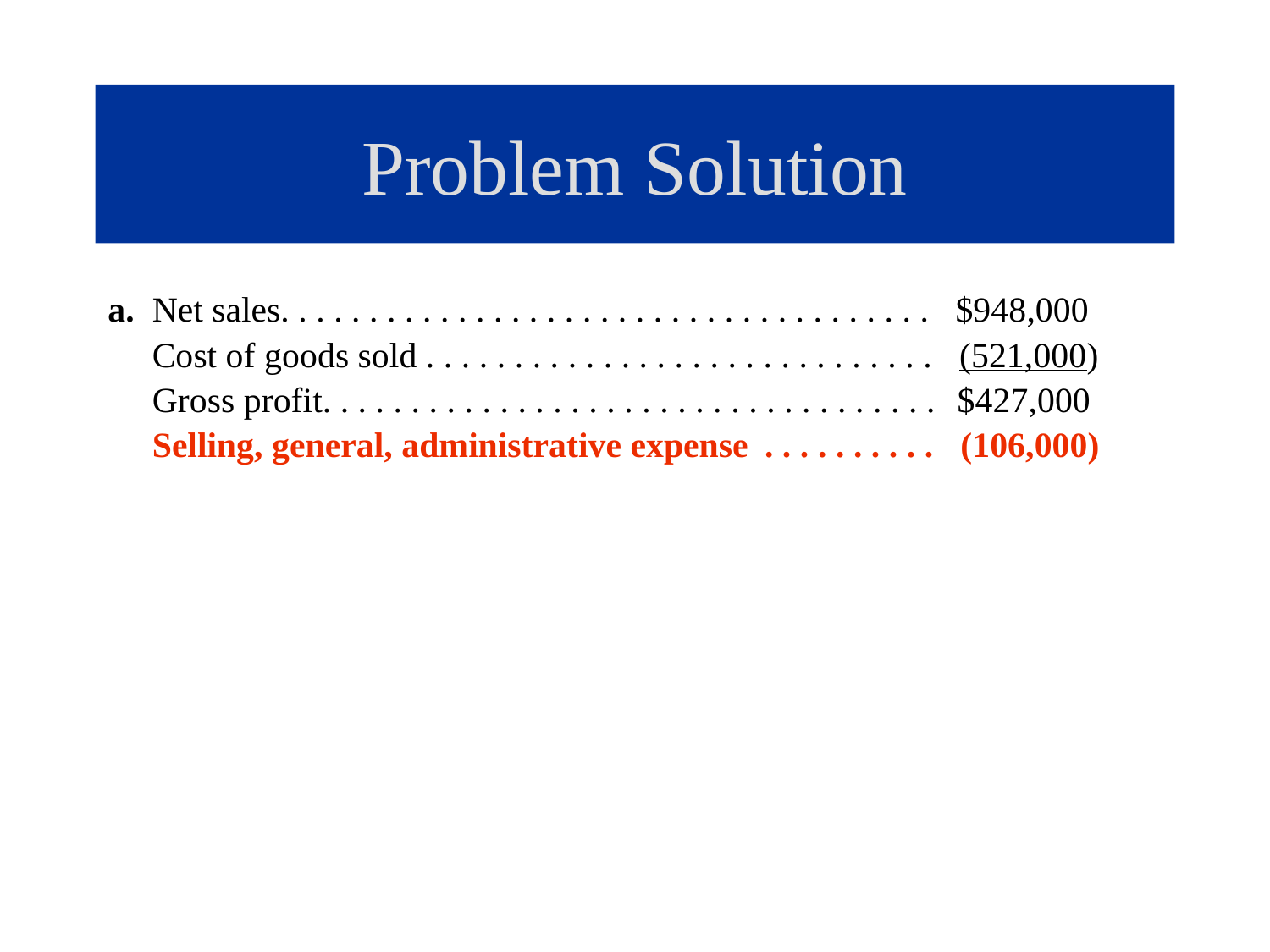

# Problem Solution

a.  Net sales. . . . . . . . . . . . . . . . . . . . . . . . . . . . . . . . . . . . .   $948,000
     Cost of goods sold . . . . . . . . . . . . . . . . . . . . . . . . . . . . .   (521,000)
     Gross profit. . . . . . . . . . . . . . . . . . . . . . . . . . . . . . . . . . .   $427,000
     Selling, general, administrative expense   . . . . . . . . . .      (106,000)